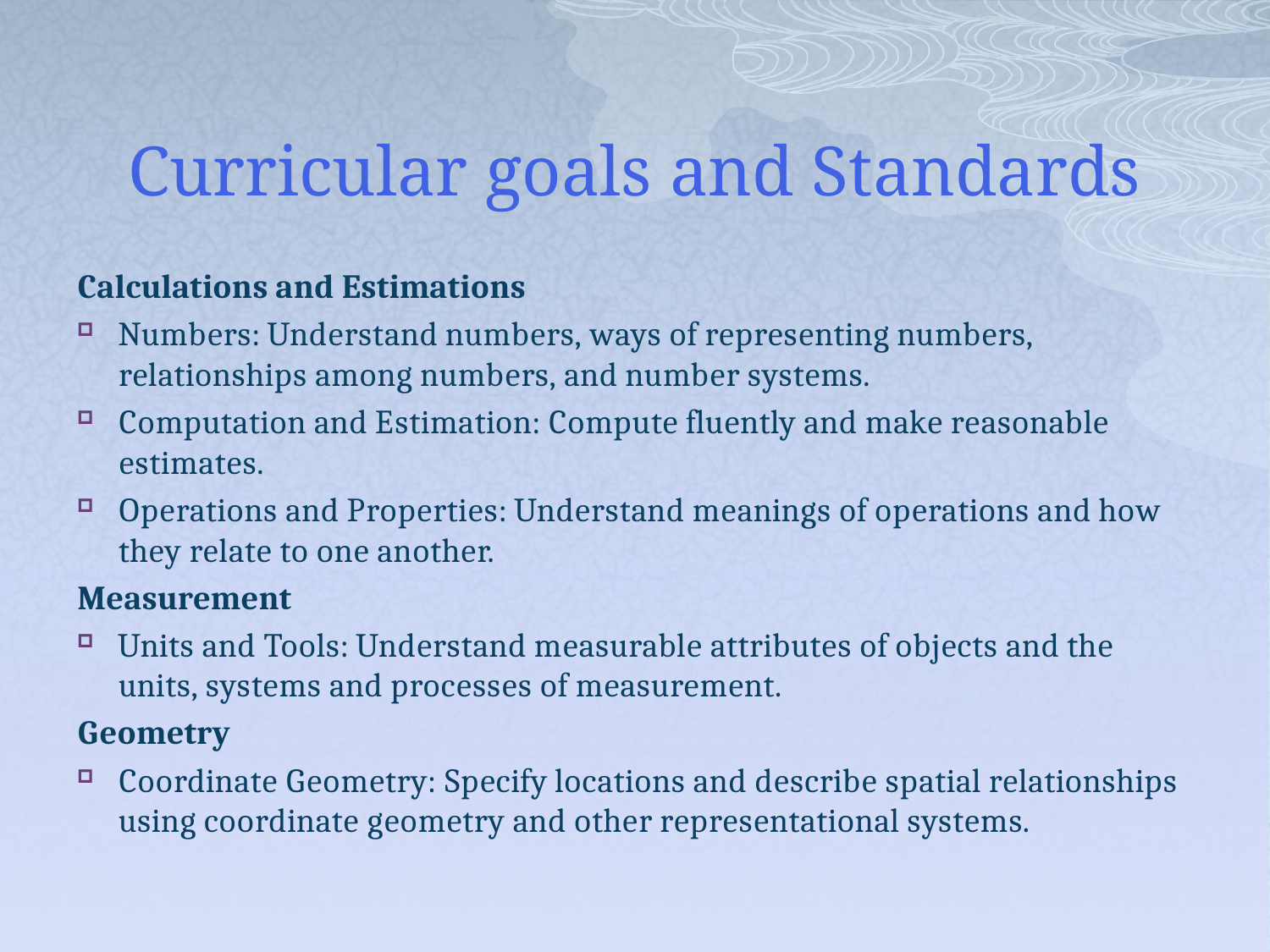

# Curricular goals and Standards
Calculations and Estimations
Numbers: Understand numbers, ways of representing numbers, relationships among numbers, and number systems.
Computation and Estimation: Compute fluently and make reasonable estimates.
Operations and Properties: Understand meanings of operations and how they relate to one another.
Measurement
Units and Tools: Understand measurable attributes of objects and the units, systems and processes of measurement.
Geometry
Coordinate Geometry: Specify locations and describe spatial relationships using coordinate geometry and other representational systems.